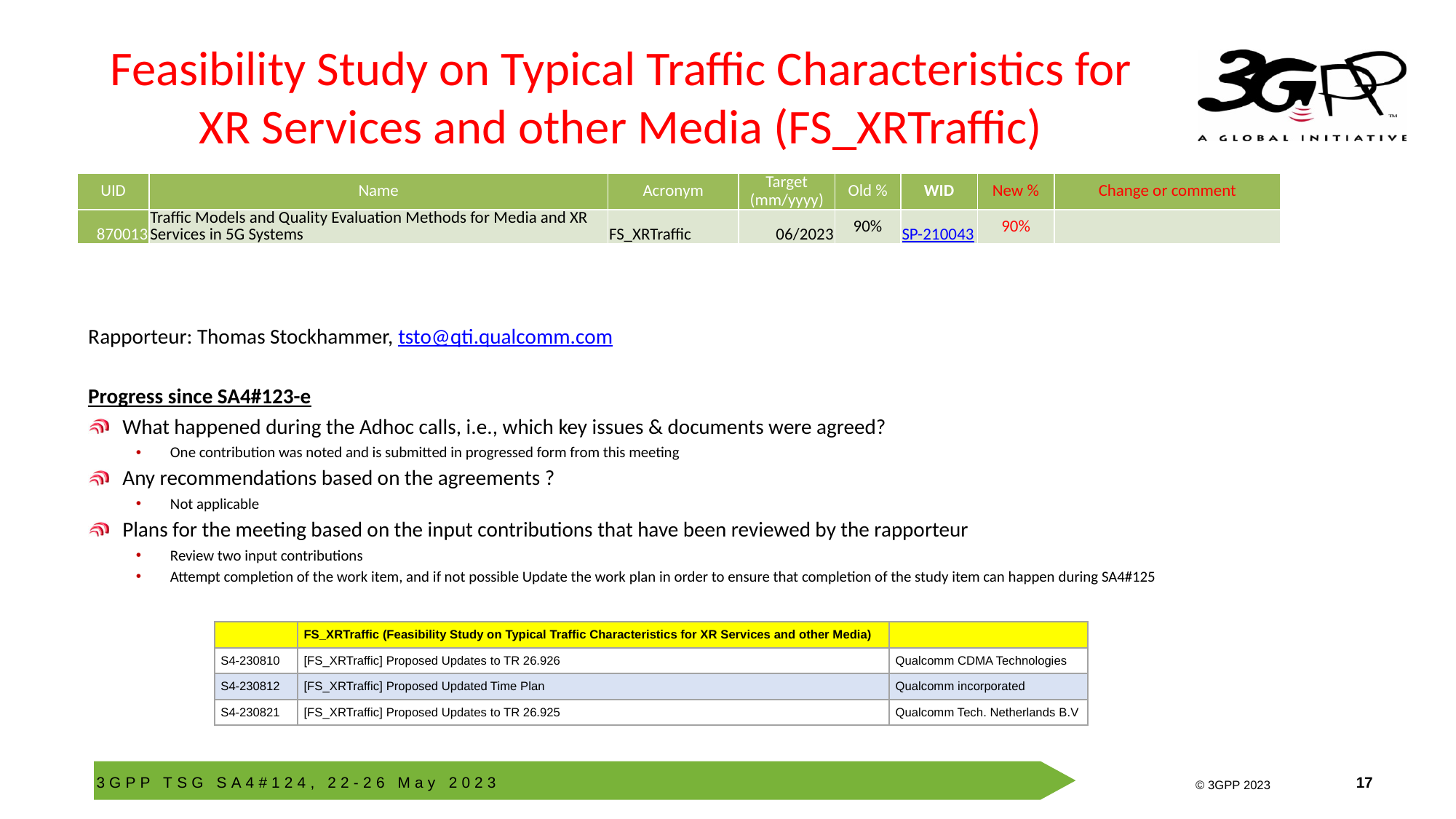

# Feasibility Study on Typical Traffic Characteristics for XR Services and other Media (FS_XRTraffic)
| UID | Name | Acronym | Target (mm/yyyy) | Old % | WID | New % | Change or comment |
| --- | --- | --- | --- | --- | --- | --- | --- |
| 870013 | Traffic Models and Quality Evaluation Methods for Media and XR Services in 5G Systems | FS\_XRTraffic | 06/2023 | 90% | SP-210043 | 90% |  |
Rapporteur: Thomas Stockhammer, tsto@qti.qualcomm.com

Progress since SA4#123-e
What happened during the Adhoc calls, i.e., which key issues & documents were agreed?
One contribution was noted and is submitted in progressed form from this meeting
Any recommendations based on the agreements ?
Not applicable
Plans for the meeting based on the input contributions that have been reviewed by the rapporteur
Review two input contributions
Attempt completion of the work item, and if not possible Update the work plan in order to ensure that completion of the study item can happen during SA4#125

|  | FS\_XRTraffic (Feasibility Study on Typical Traffic Characteristics for XR Services and other Media) |  |
| --- | --- | --- |
| S4-230810 | [FS\_XRTraffic] Proposed Updates to TR 26.926 | Qualcomm CDMA Technologies |
| S4-230812 | [FS\_XRTraffic] Proposed Updated Time Plan | Qualcomm incorporated |
| S4-230821 | [FS\_XRTraffic] Proposed Updates to TR 26.925 | Qualcomm Tech. Netherlands B.V |